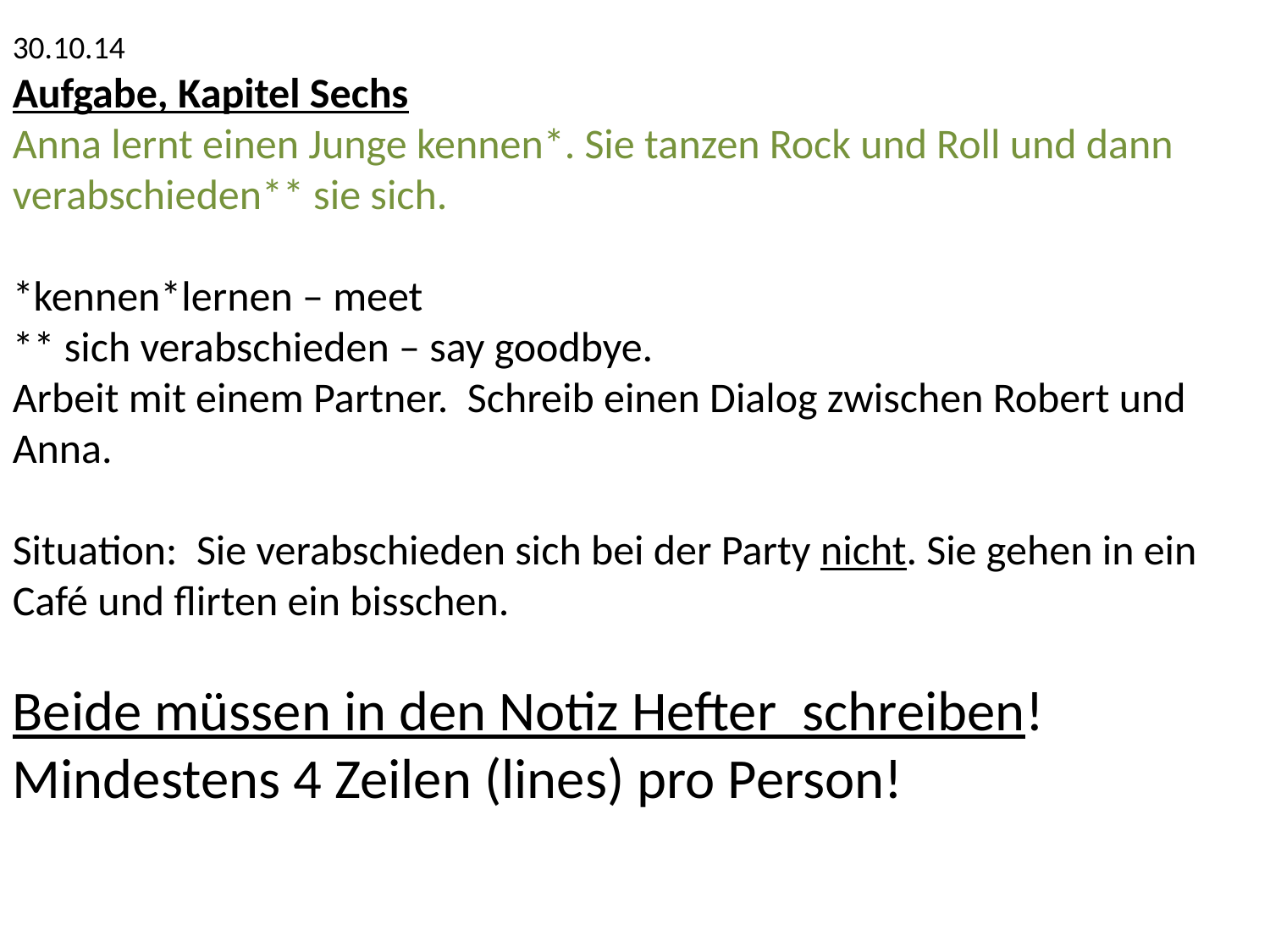

30.10.14
Aufgabe, Kapitel Sechs
Anna lernt einen Junge kennen*. Sie tanzen Rock und Roll und dann verabschieden** sie sich.

*kennen*lernen – meet
** sich verabschieden – say goodbye.
Arbeit mit einem Partner.  Schreib einen Dialog zwischen Robert und Anna.

Situation:  Sie verabschieden sich bei der Party nicht. Sie gehen in ein Café und flirten ein bisschen.

Beide müssen in den Notiz Hefter  schreiben!  Mindestens 4 Zeilen (lines) pro Person!